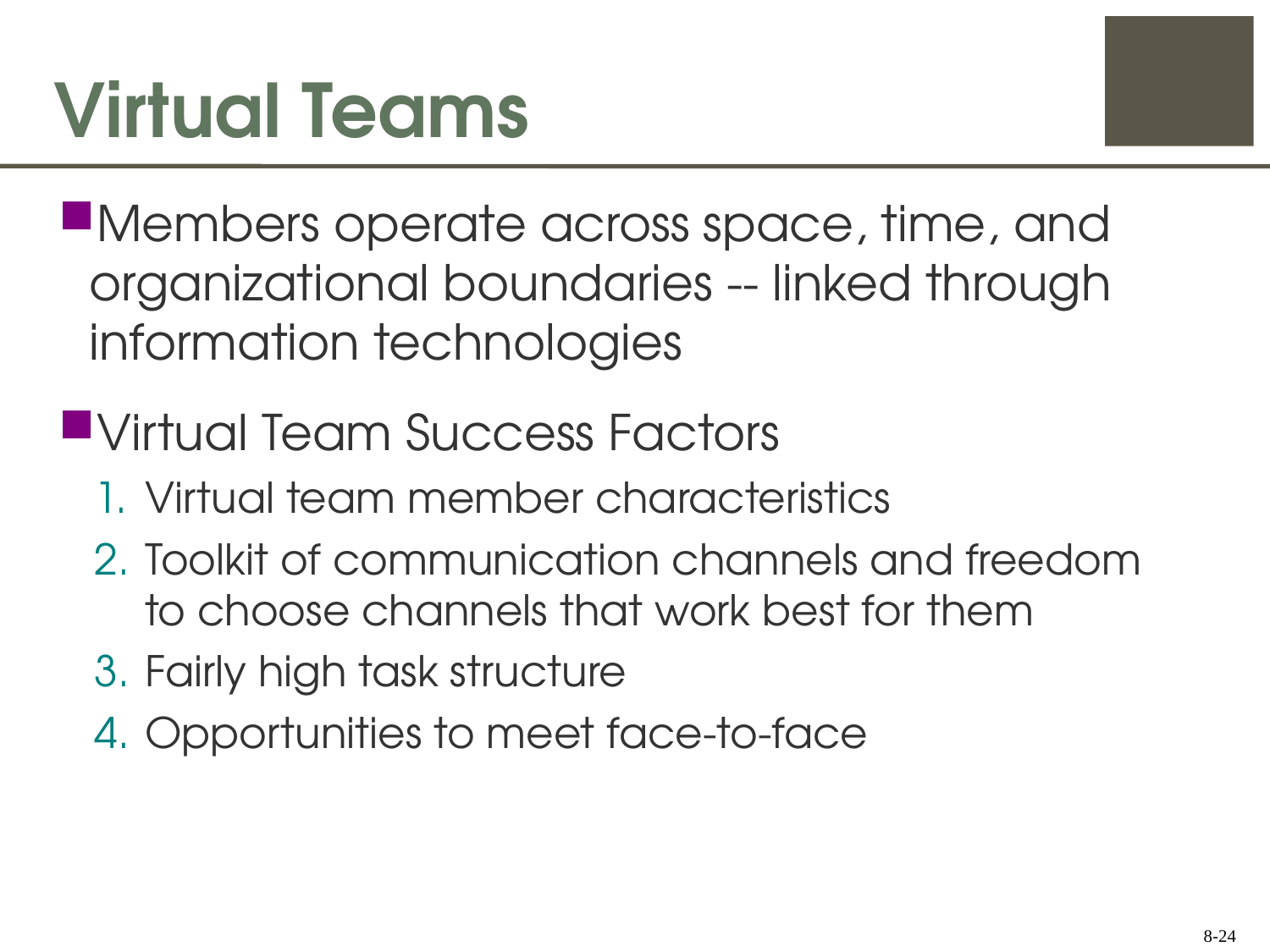

# Virtual Teams
Members operate across space, time, and organizational boundaries -- linked through information technologies
Virtual Team Success Factors
Virtual team member characteristics
Toolkit of communication channels and freedom to choose channels that work best for them
Fairly high task structure
Opportunities to meet face-to-face